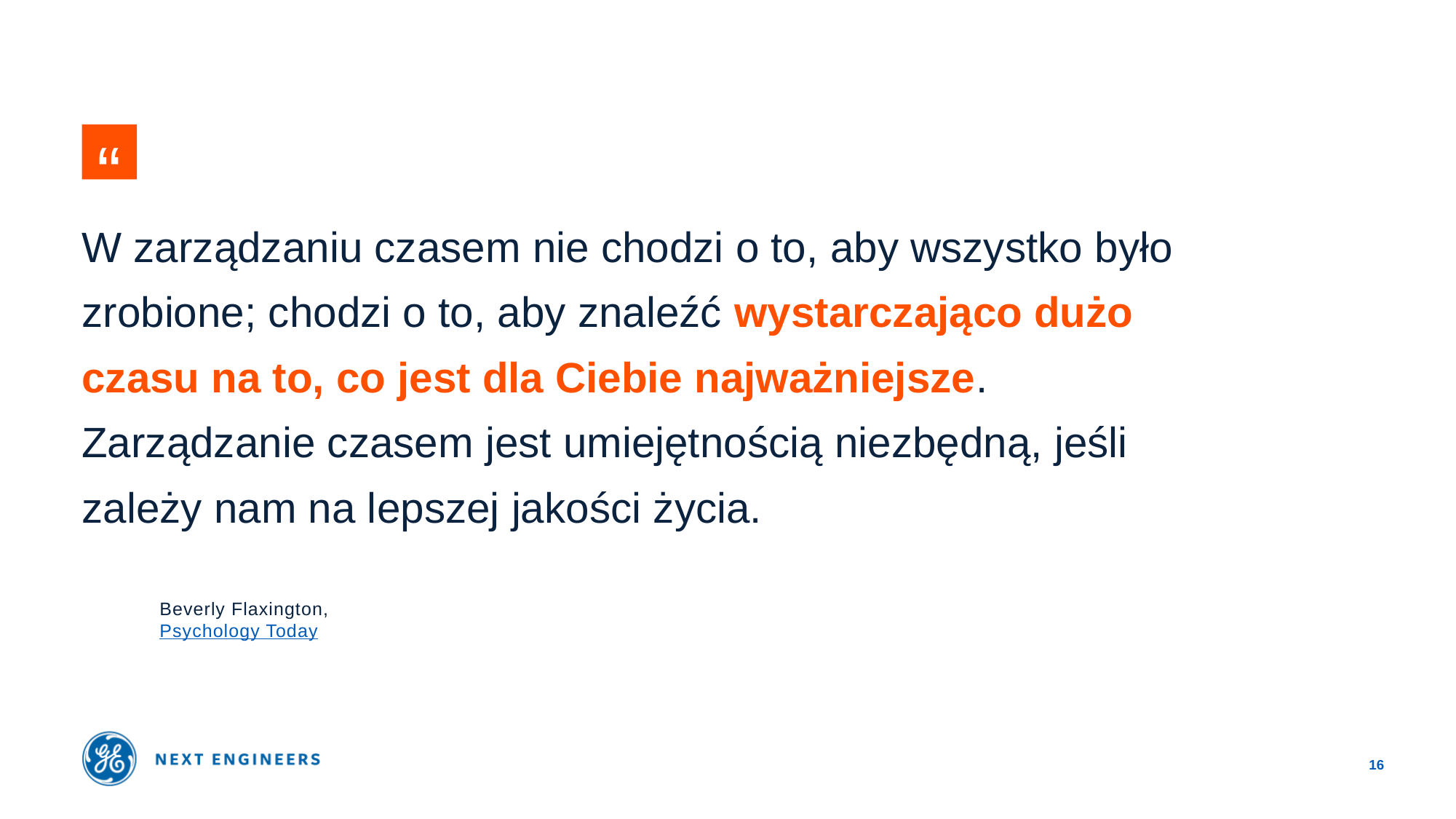

W zarządzaniu czasem nie chodzi o to, aby wszystko było zrobione; chodzi o to, aby znaleźć wystarczająco dużo czasu na to, co jest dla Ciebie najważniejsze. Zarządzanie czasem jest umiejętnością niezbędną, jeśli zależy nam na lepszej jakości życia.

Beverly Flaxington, Psychology Today
16